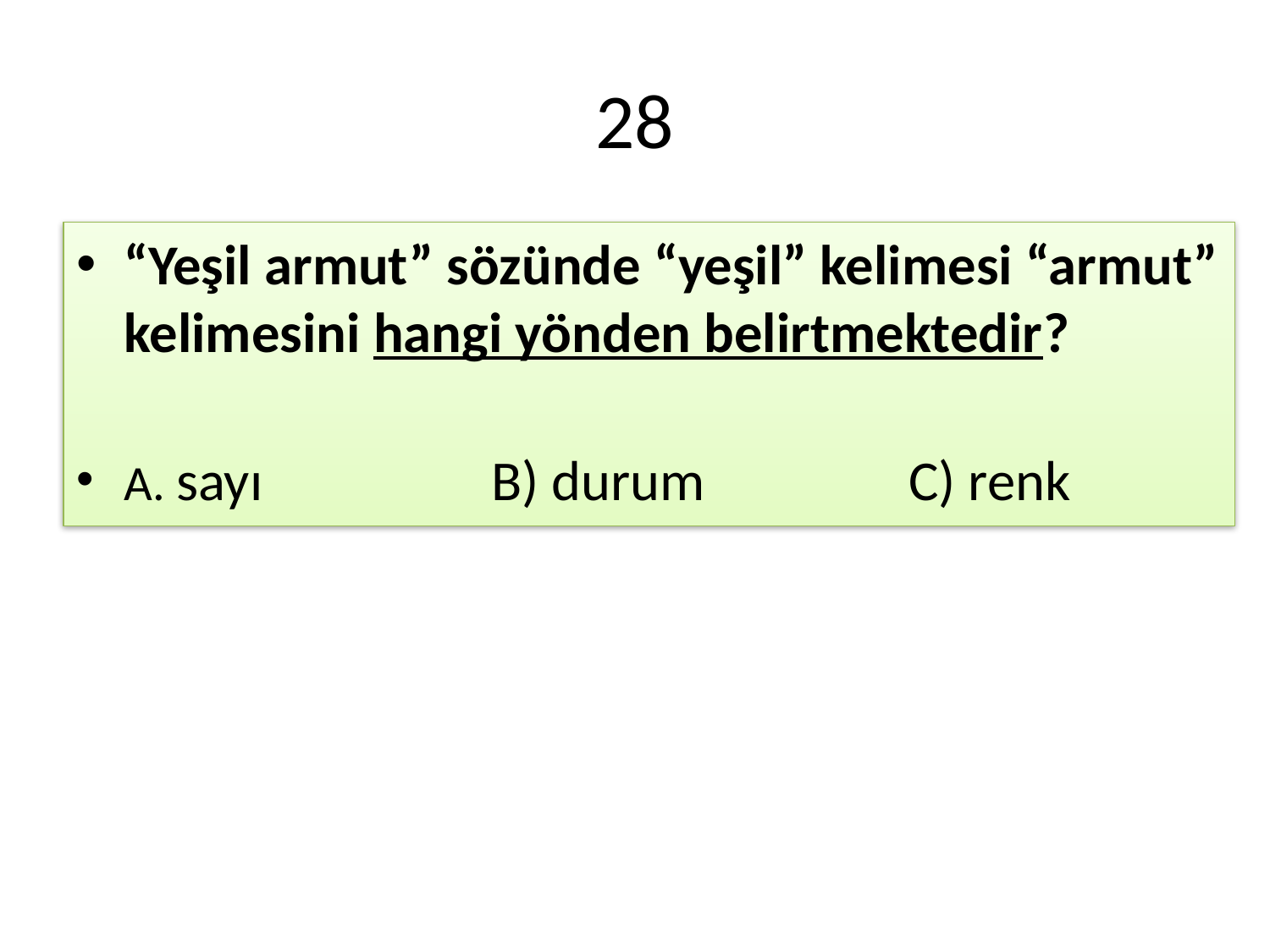

# 28
“Yeşil armut” sözünde “yeşil” kelimesi “armut” kelimesini hangi yönden belirtmektedir?

A. sayı                  B) durum                C) renk